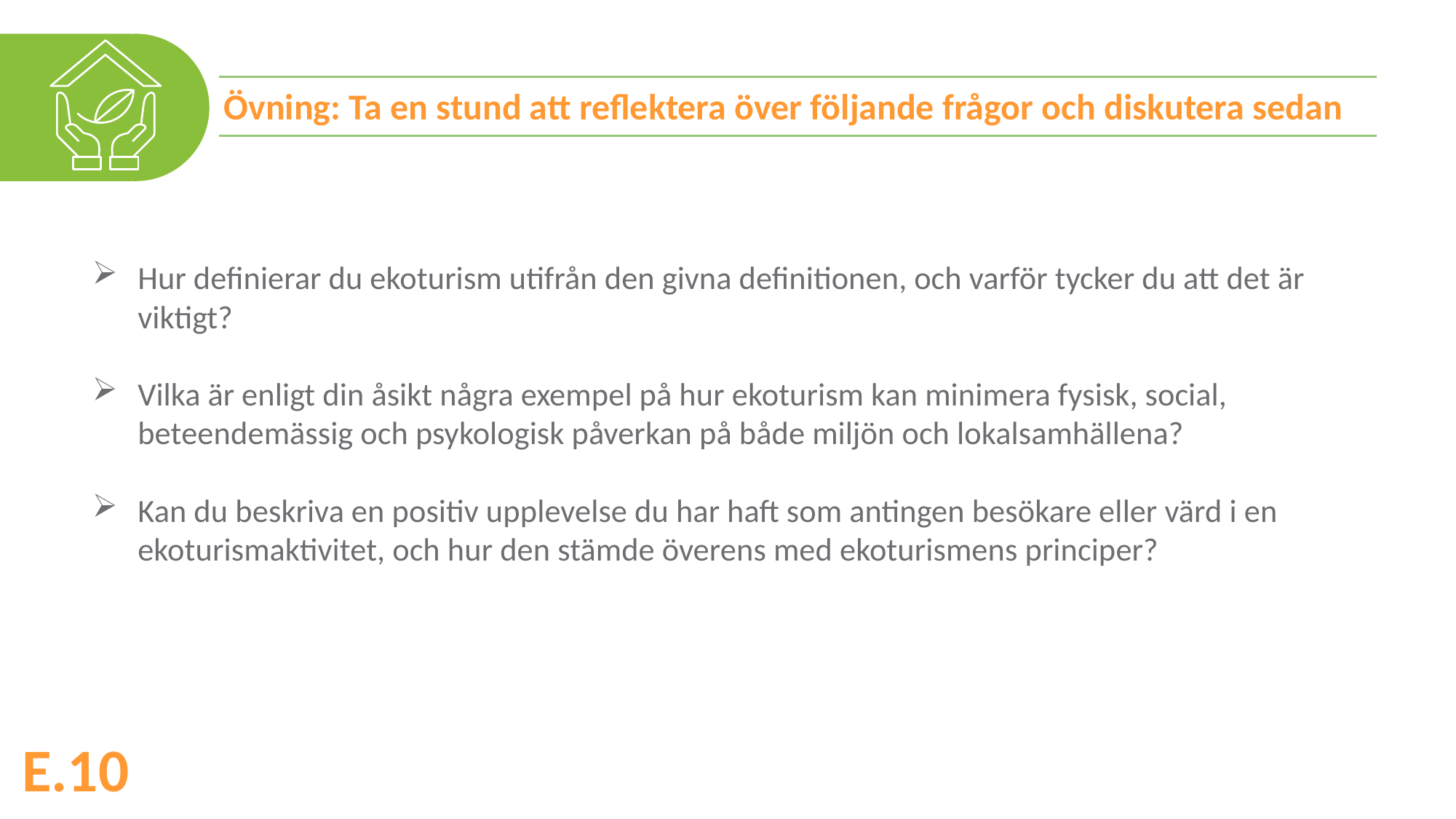

Övning: Ta en stund att reflektera över följande frågor och diskutera sedan

Hur definierar du ekoturism utifrån den givna definitionen, och varför tycker du att det är viktigt?

Vilka är enligt din åsikt några exempel på hur ekoturism kan minimera fysisk, social, beteendemässig och psykologisk påverkan på både miljön och lokalsamhällena?

Kan du beskriva en positiv upplevelse du har haft som antingen besökare eller värd i en ekoturismaktivitet, och hur den stämde överens med ekoturismens principer?
E.10